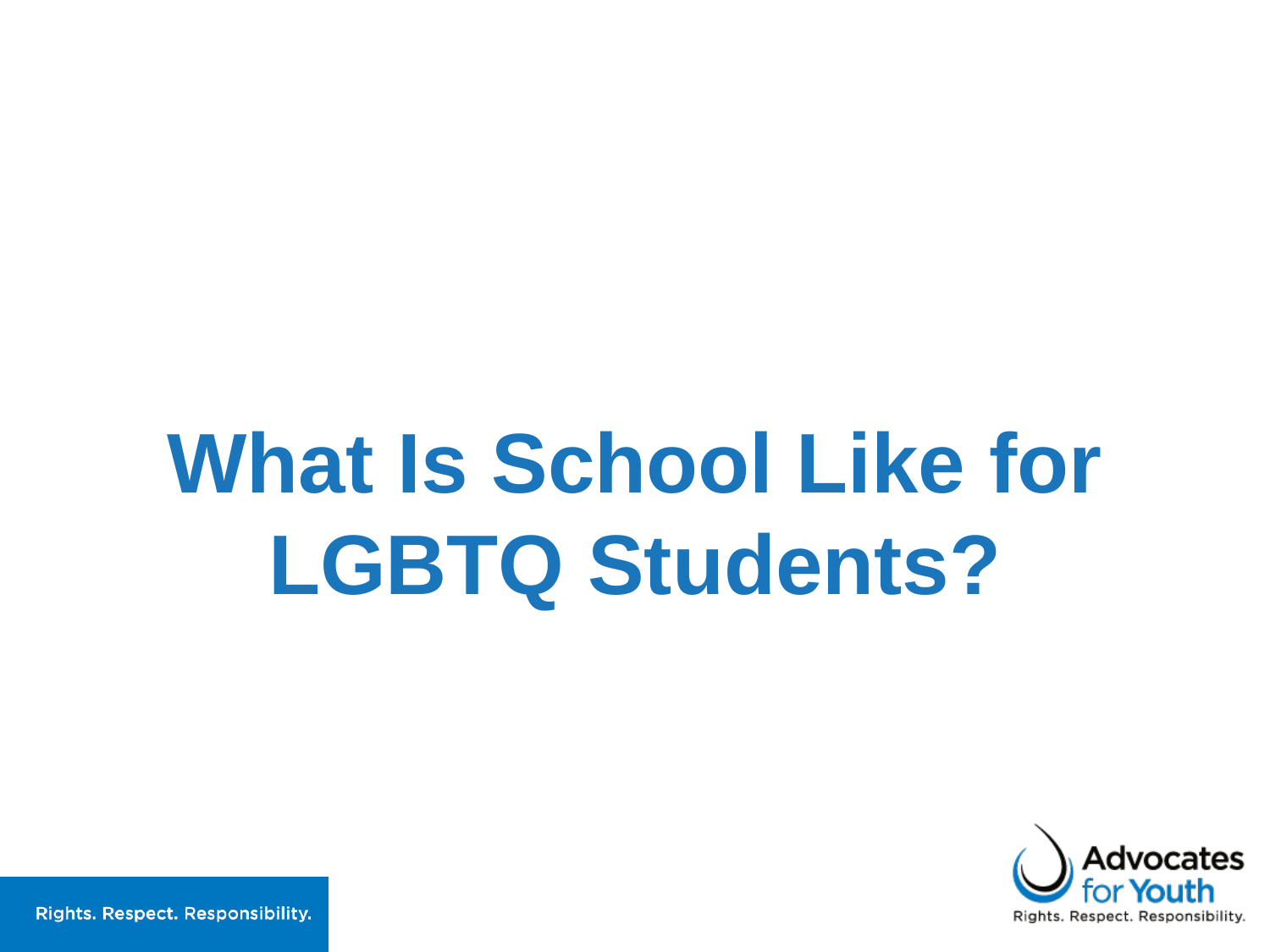

# What Is School Like for LGBTQ Students?